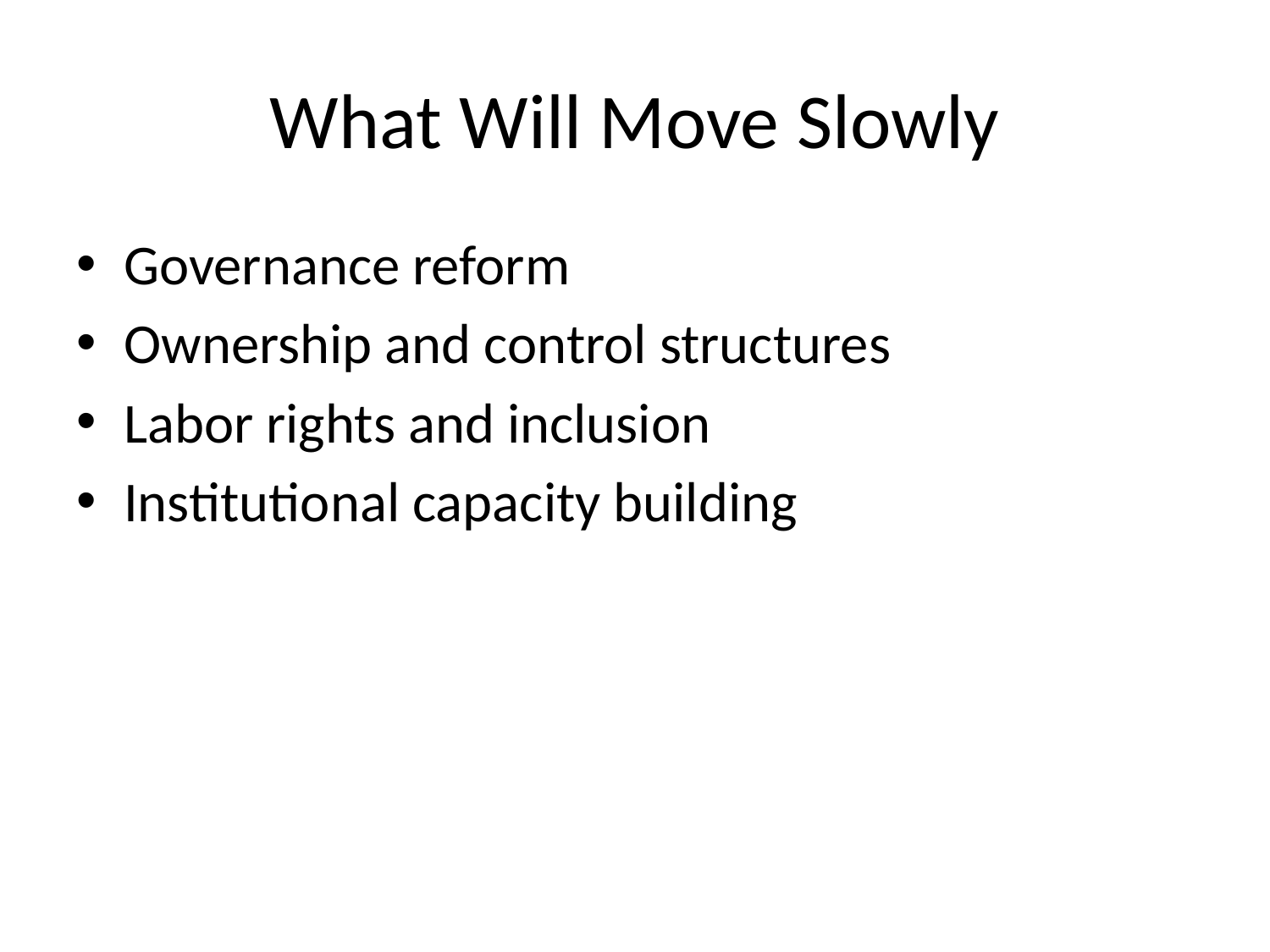

# What Will Move Slowly
Governance reform
Ownership and control structures
Labor rights and inclusion
Institutional capacity building